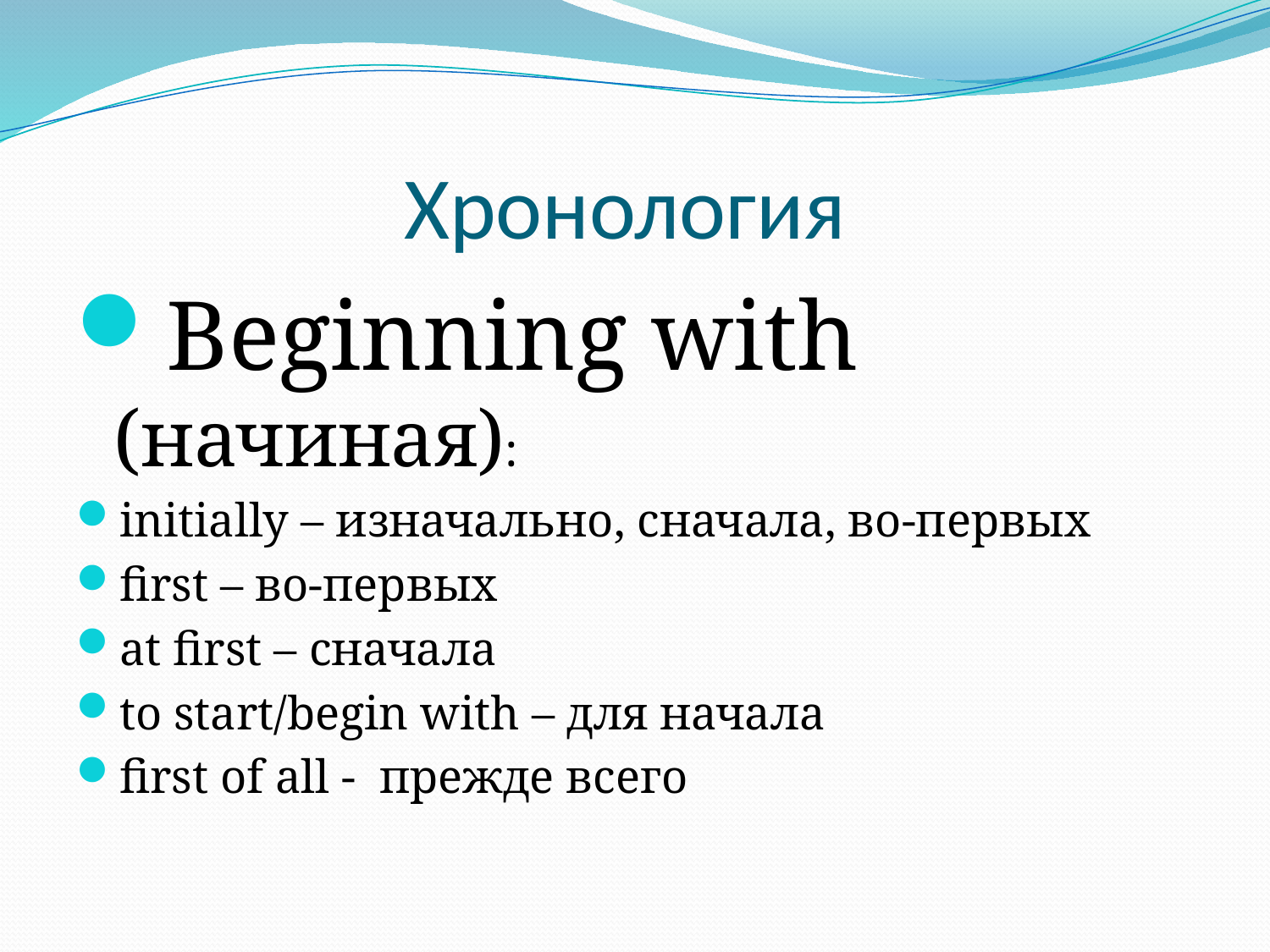

# Хронология
Beginning with (начиная):
initially – изначально, сначала, во-первых
first – во-первых
at first – сначала
to start/begin with – для начала
first of all -  прежде всего